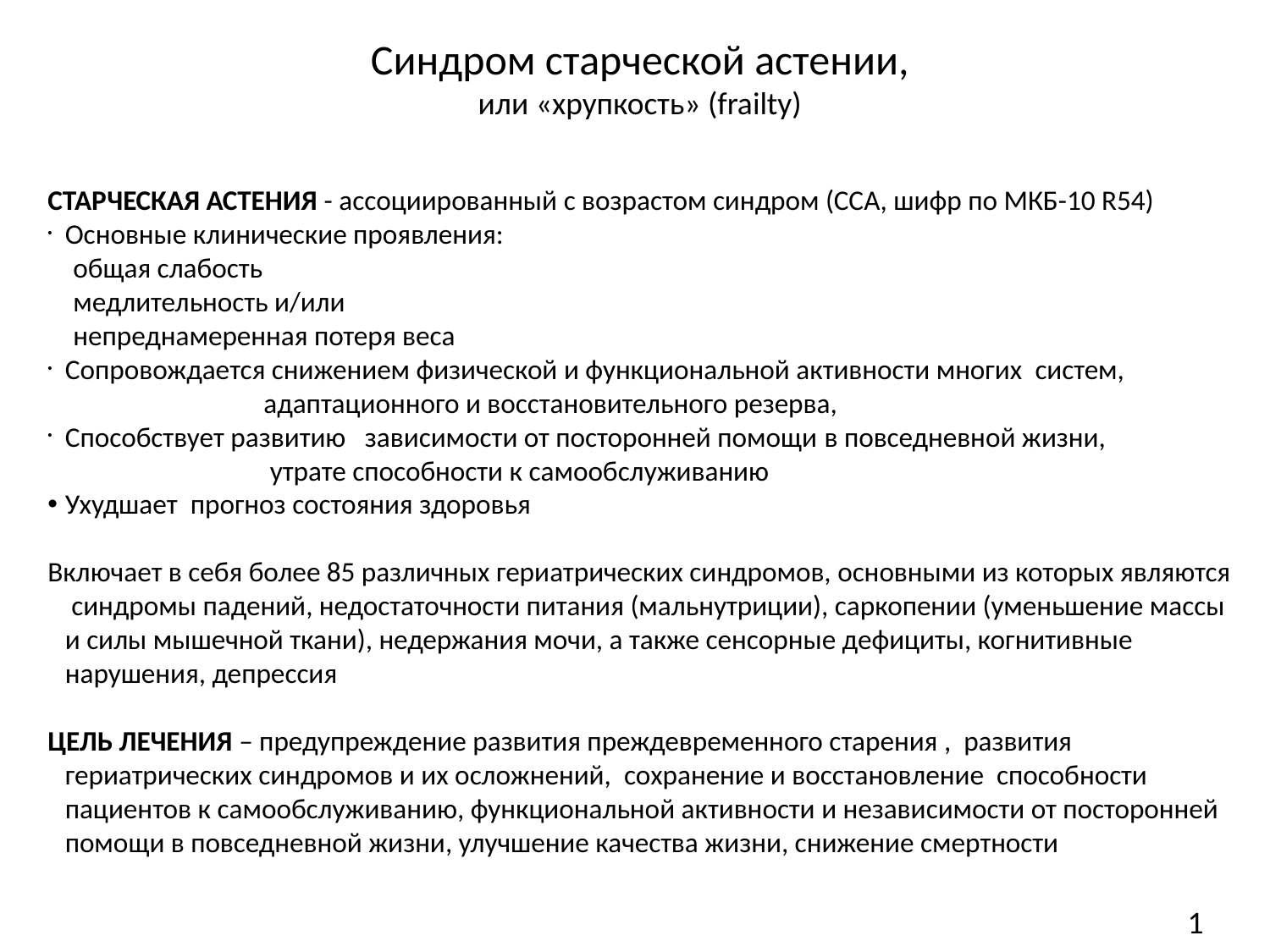

# Синдром старческой астении, или «хрупкость» (frailty)
СТАРЧЕСКАЯ АСТЕНИЯ - ассоциированный с возрастом синдром (ССА, шифр по МКБ-10 R54)
Основные клинические проявления:
    общая слабость
    медлительность и/или
    непреднамеренная потеря веса
Сопровождается снижением физической и функциональной активности многих  систем,
                                  адаптационного и восстановительного резерва,
Способствует развитию   зависимости от посторонней помощи в повседневной жизни,
                                   утрате способности к самообслуживанию
Ухудшает  прогноз состояния здоровья

Включает в себя более 85 различных гериатрических синдромов, основными из которых являются  синдромы падений, недостаточности питания (мальнутриции), саркопении (уменьшение массы и силы мышечной ткани), недержания мочи, а также сенсорные дефициты, когнитивные нарушения, депрессия

ЦЕЛЬ ЛЕЧЕНИЯ – предупреждение развития преждевременного старения ,  развития гериатрических синдромов и их осложнений,  сохранение и восстановление  способности пациентов к самообслуживанию, функциональной активности и независимости от посторонней помощи в повседневной жизни, улучшение качества жизни, снижение смертности

1